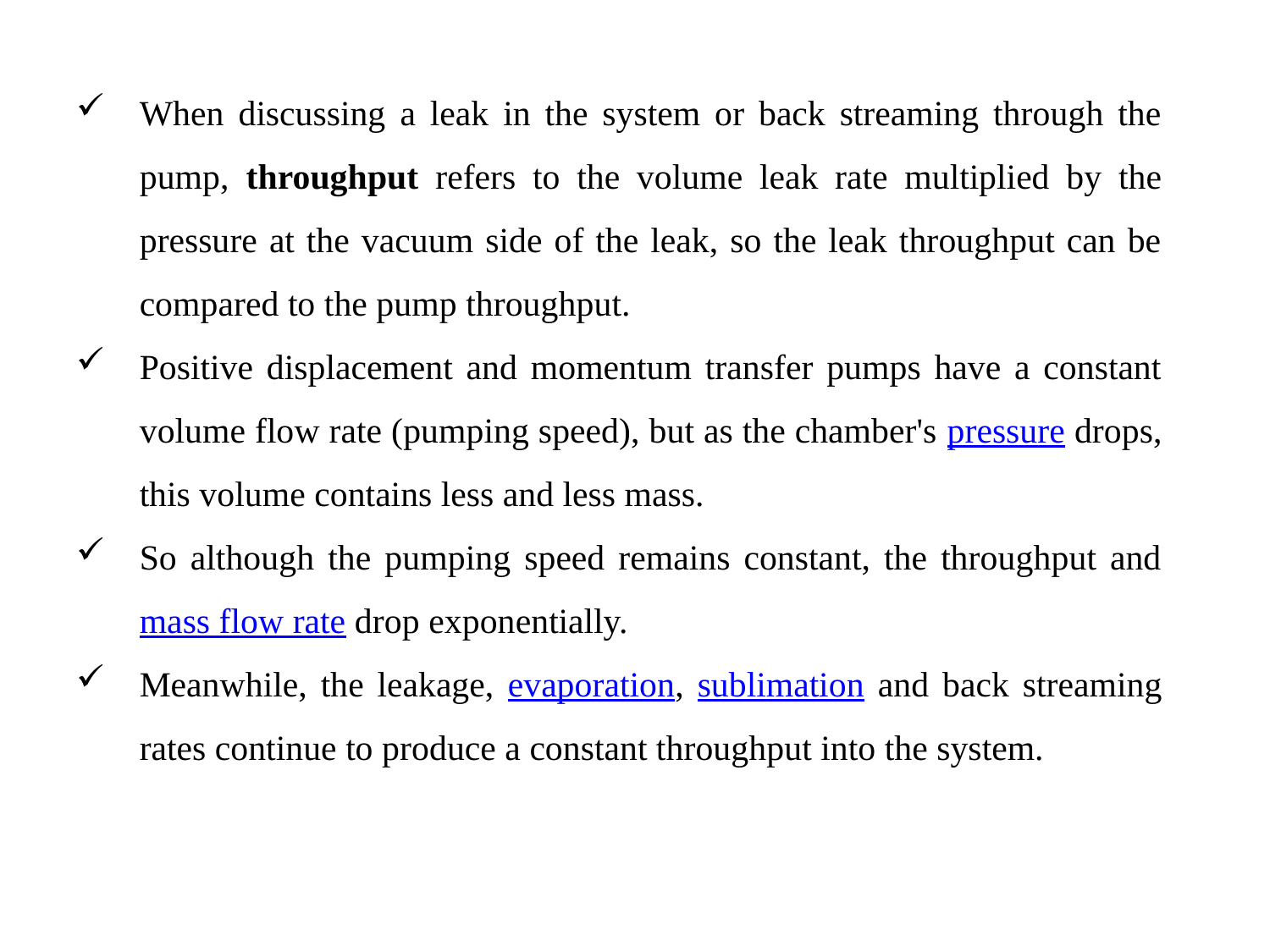

When discussing a leak in the system or back streaming through the pump, throughput refers to the volume leak rate multiplied by the pressure at the vacuum side of the leak, so the leak throughput can be compared to the pump throughput.
Positive displacement and momentum transfer pumps have a constant volume flow rate (pumping speed), but as the chamber's pressure drops, this volume contains less and less mass.
So although the pumping speed remains constant, the throughput and mass flow rate drop exponentially.
Meanwhile, the leakage, evaporation, sublimation and back streaming rates continue to produce a constant throughput into the system.